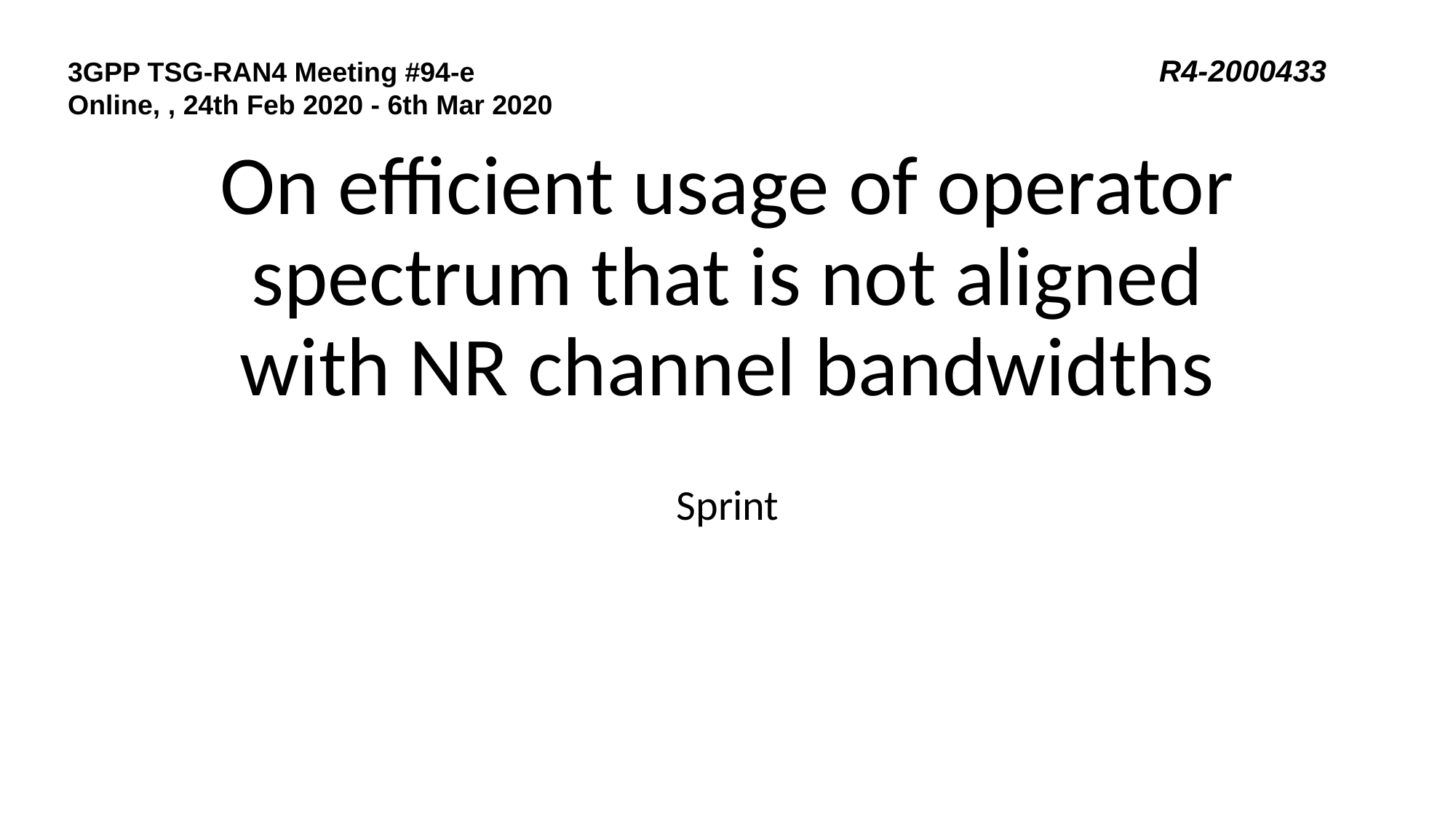

3GPP TSG-RAN4 Meeting #94-e					R4-2000433
Online, , 24th Feb 2020 - 6th Mar 2020
# On efficient usage of operator spectrum that is not aligned with NR channel bandwidths
Sprint